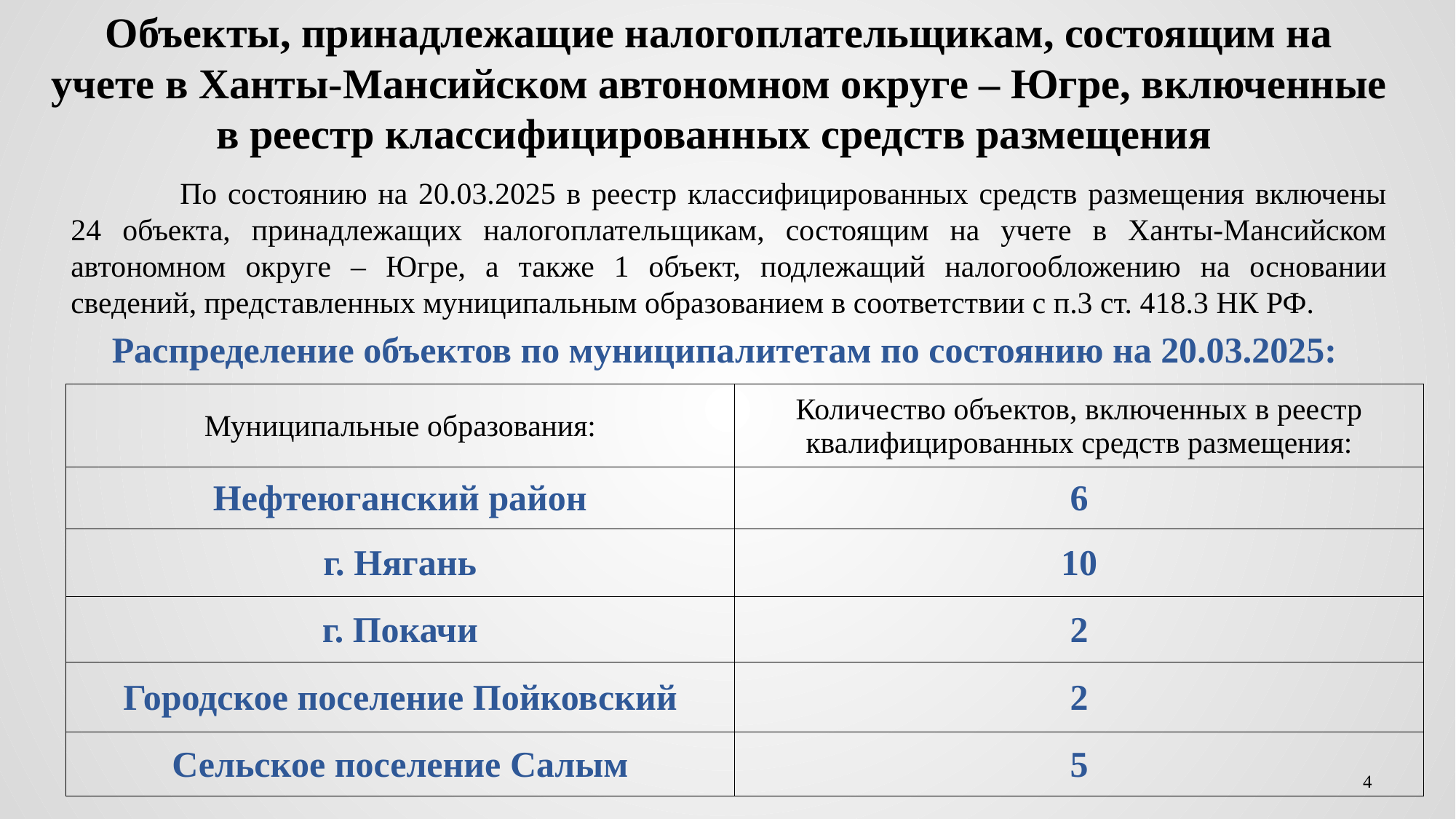

# Объекты, принадлежащие налогоплательщикам, состоящим на учете в Ханты-Мансийском автономном округе – Югре, включенные в реестр классифицированных средств размещения
	По состоянию на 20.03.2025 в реестр классифицированных средств размещения включены 24 объекта, принадлежащих налогоплательщикам, состоящим на учете в Ханты-Мансийском автономном округе – Югре, а также 1 объект, подлежащий налогообложению на основании сведений, представленных муниципальным образованием в соответствии с п.3 ст. 418.3 НК РФ.
Распределение объектов по муниципалитетам по состоянию на 20.03.2025:

| Муниципальные образования: | Количество объектов, включенных в реестр квалифицированных средств размещения: |
| --- | --- |
| Нефтеюганский район | 6 |
| г. Нягань | 10 |
| г. Покачи | 2 |
| Городское поселение Пойковский | 2 |
| Сельское поселение Салым | 5 |
4